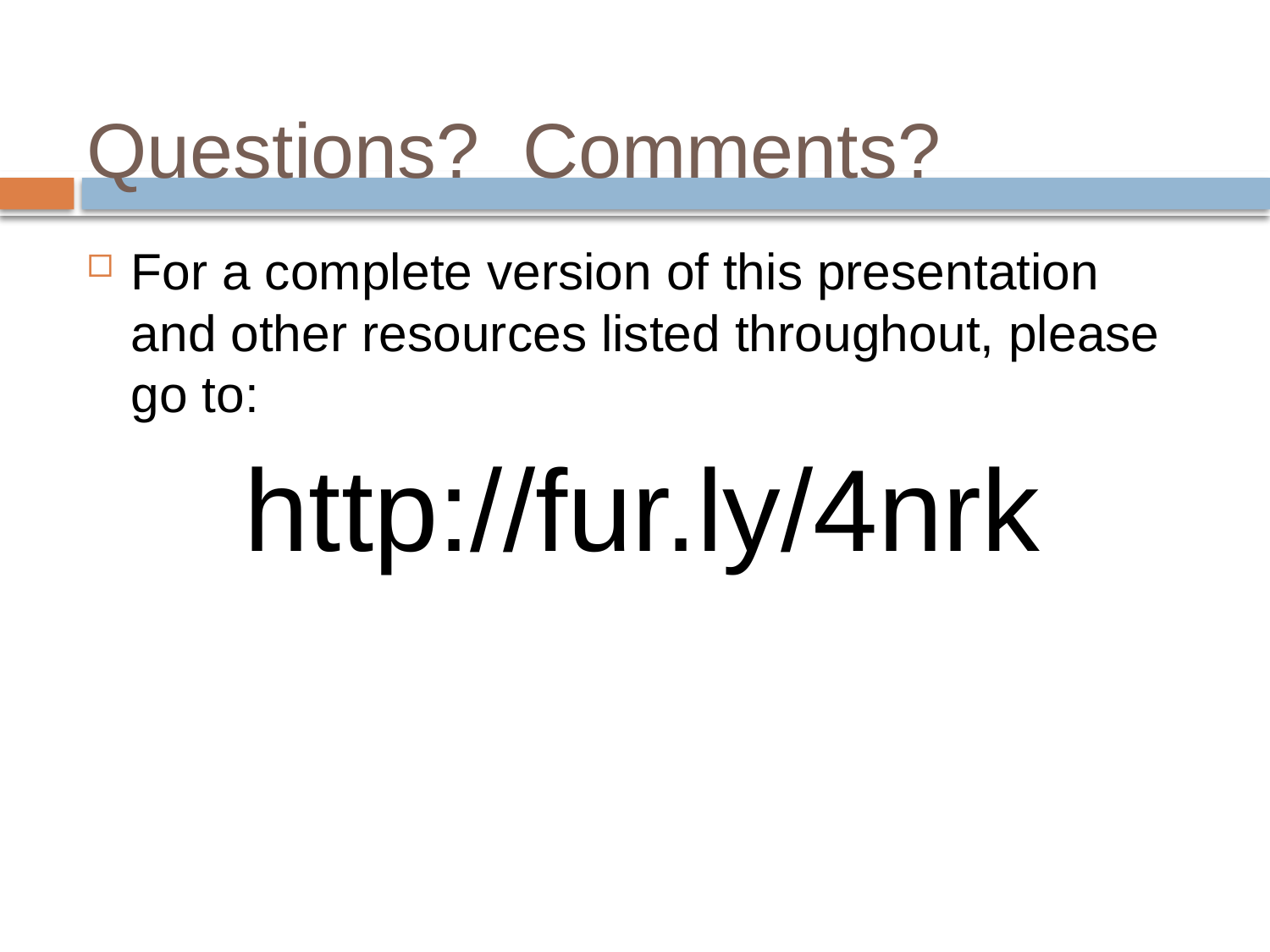

# Questions?  Comments?
For a complete version of this presentation and other resources listed throughout, please go to:
http://fur.ly/4nrk